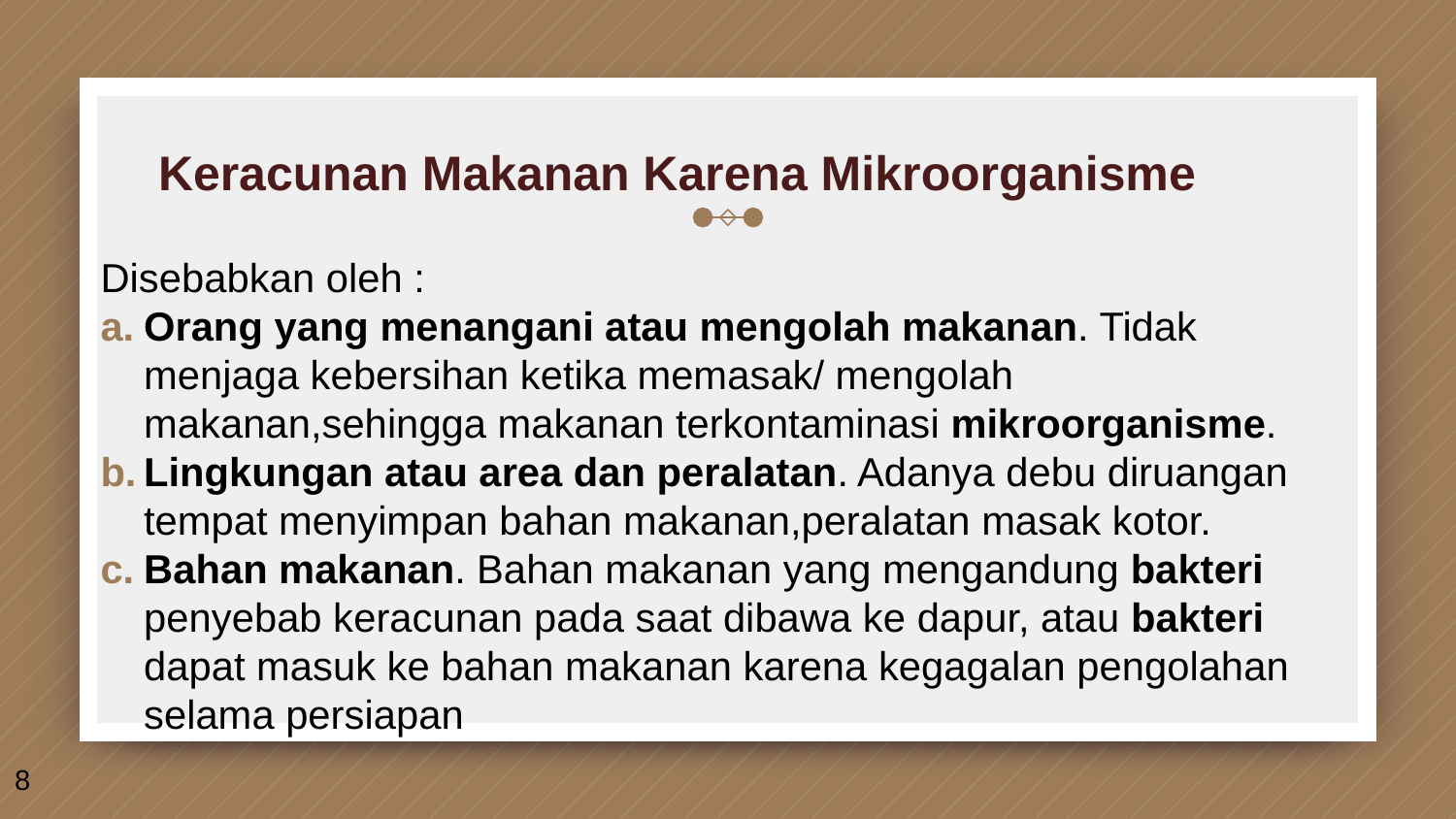

# Keracunan Makanan Karena Mikroorganisme
Disebabkan oleh :
Orang yang menangani atau mengolah makanan. Tidak menjaga kebersihan ketika memasak/ mengolah makanan,sehingga makanan terkontaminasi mikroorganisme.
Lingkungan atau area dan peralatan. Adanya debu diruangan tempat menyimpan bahan makanan,peralatan masak kotor.
Bahan makanan. Bahan makanan yang mengandung bakteri penyebab keracunan pada saat dibawa ke dapur, atau bakteri dapat masuk ke bahan makanan karena kegagalan pengolahan selama persiapan
8